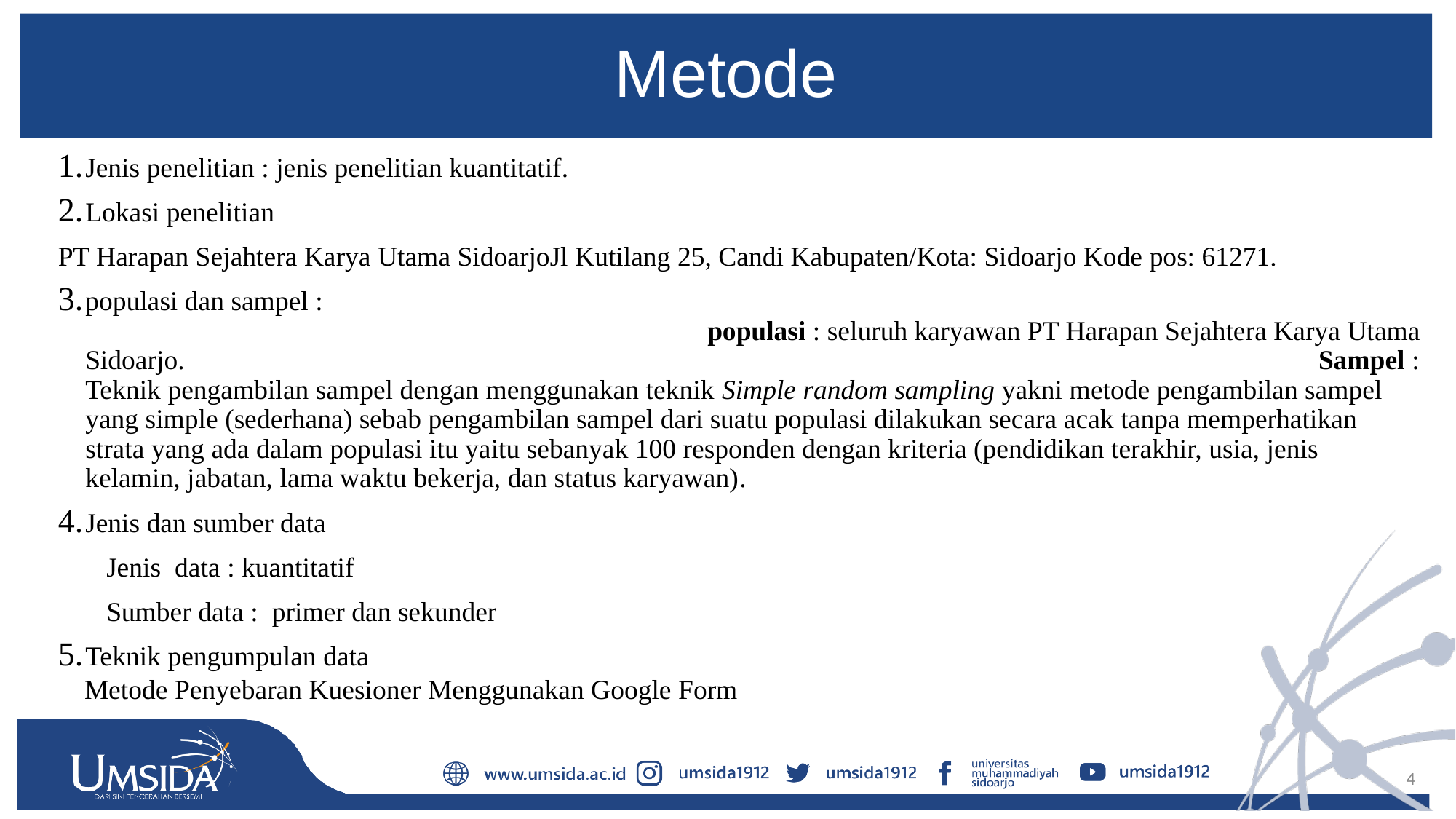

# Metode
Jenis penelitian : jenis penelitian kuantitatif.
Lokasi penelitian
PT Harapan Sejahtera Karya Utama SidoarjoJl Kutilang 25, Candi Kabupaten/Kota: Sidoarjo Kode pos: 61271.
populasi dan sampel :                                                                                                                                                                                                                                                         populasi : seluruh karyawan PT Harapan Sejahtera Karya Utama Sidoarjo.                                                                                                                                                                    Sampel : Teknik pengambilan sampel dengan menggunakan teknik Simple random sampling yakni metode pengambilan sampel yang simple (sederhana) sebab pengambilan sampel dari suatu populasi dilakukan secara acak tanpa memperhatikan strata yang ada dalam populasi itu yaitu sebanyak 100 responden dengan kriteria (pendidikan terakhir, usia, jenis kelamin, jabatan, lama waktu bekerja, dan status karyawan).
Jenis dan sumber data
       Jenis  data : kuantitatif
       Sumber data :  primer dan sekunder
Teknik pengumpulan data
Metode Penyebaran Kuesioner Menggunakan Google Form